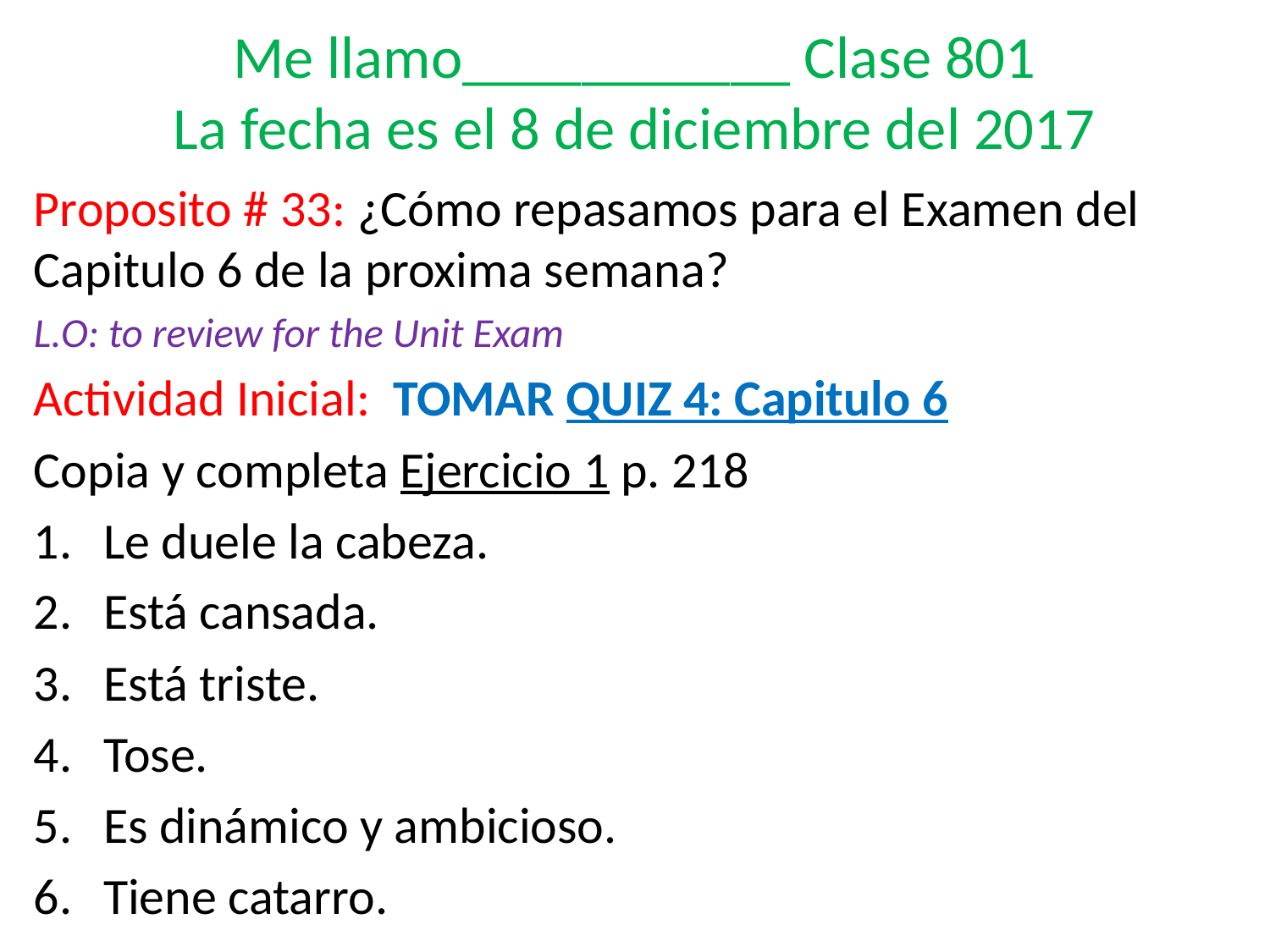

# Me llamo___________ Clase 801 La fecha es el 8 de diciembre del 2017
Proposito # 33: ¿Cómo repasamos para el Examen del Capitulo 6 de la proxima semana?
L.O: to review for the Unit Exam
Actividad Inicial:  TOMAR QUIZ 4: Capitulo 6
Copia y completa Ejercicio 1 p. 218
Le duele la cabeza.
Está cansada.
Está triste.
Tose.
Es dinámico y ambicioso.
Tiene catarro.